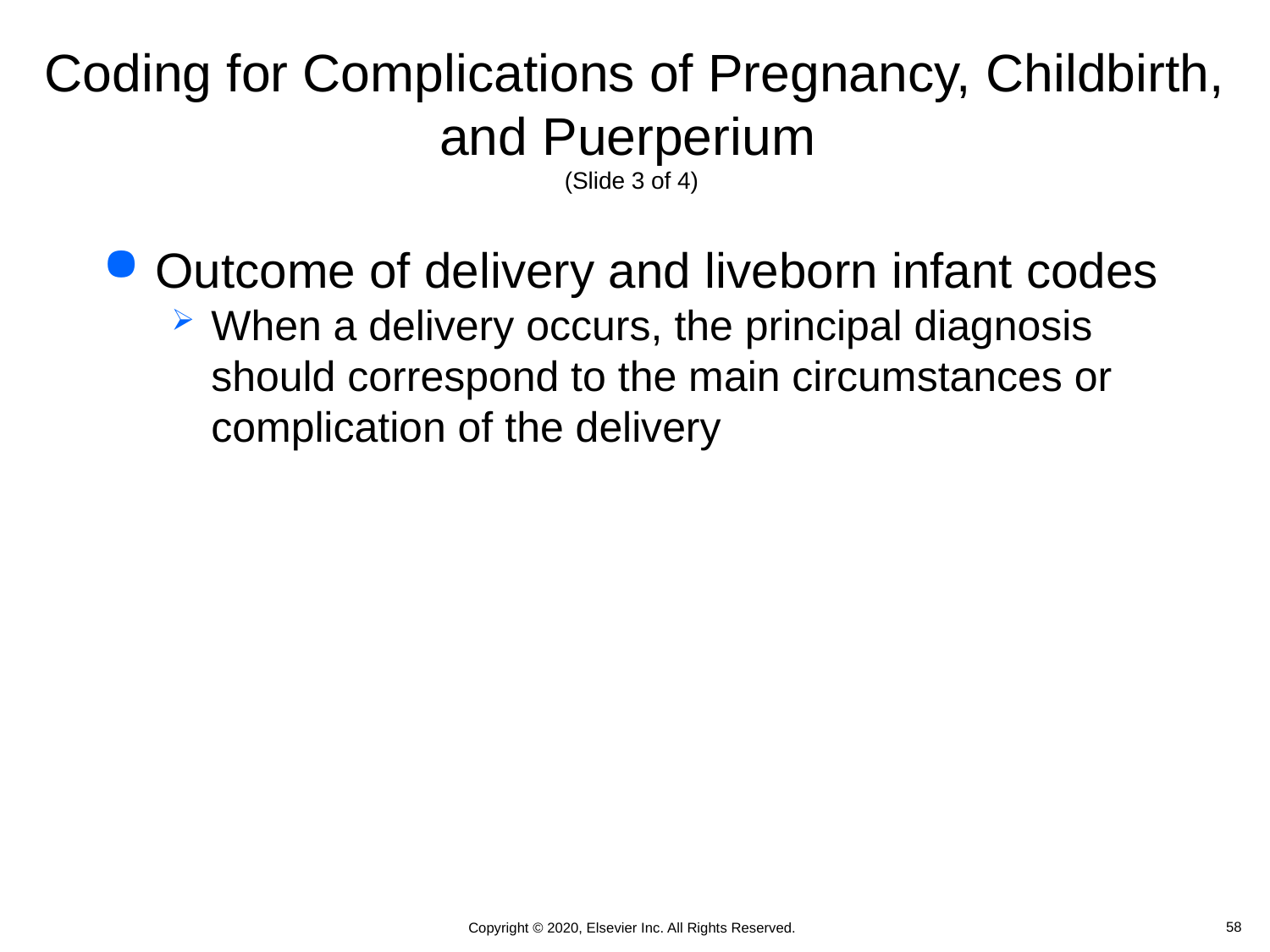

# Coding for Complications of Pregnancy, Childbirth, and Puerperium (Slide 3 of 4)
Outcome of delivery and liveborn infant codes
When a delivery occurs, the principal diagnosis should correspond to the main circumstances or complication of the delivery

 58